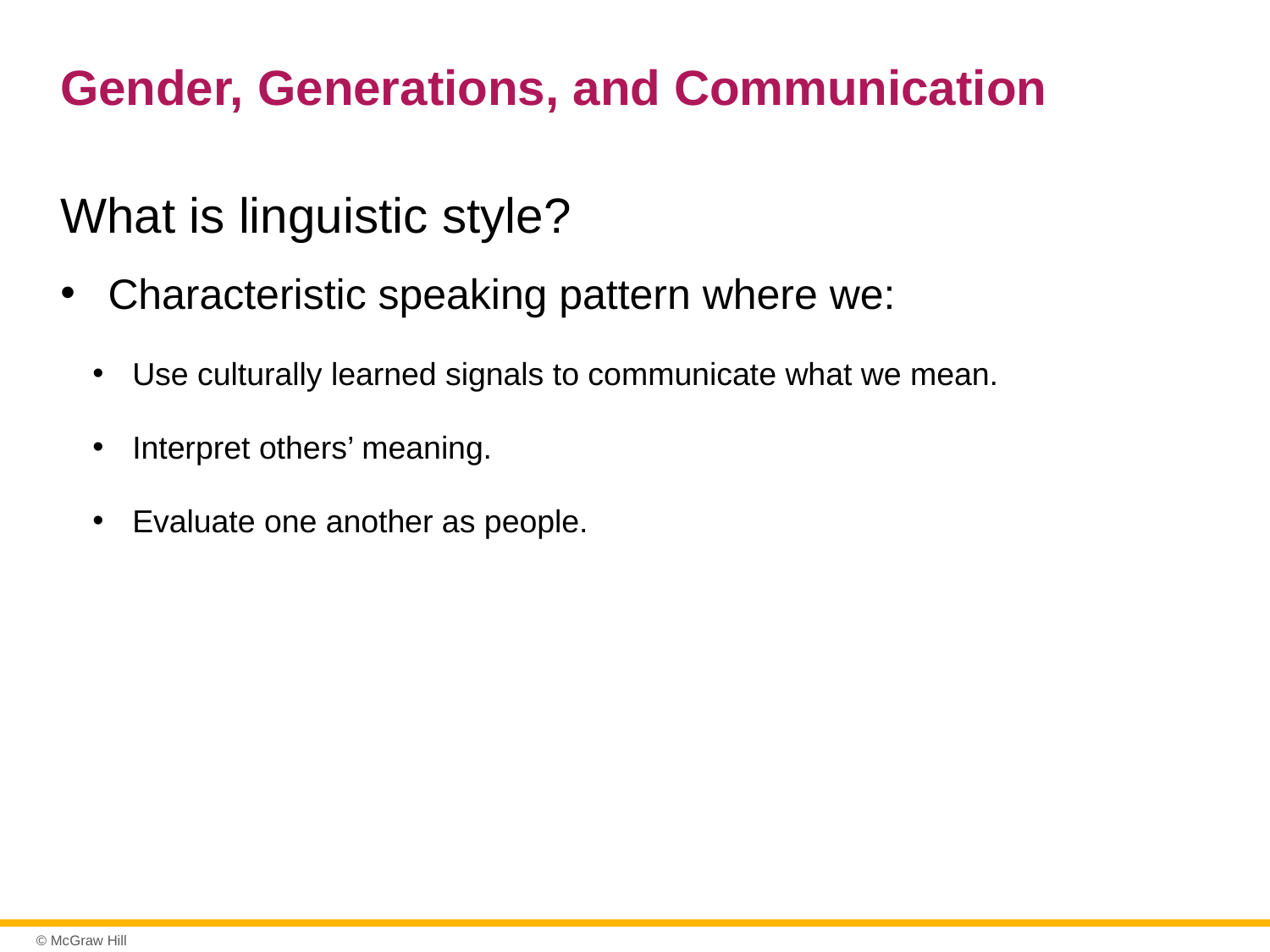

# Gender, Generations, and Communication
What is linguistic style?
Characteristic speaking pattern where we:
Use culturally learned signals to communicate what we mean.
Interpret others’ meaning.
Evaluate one another as people.